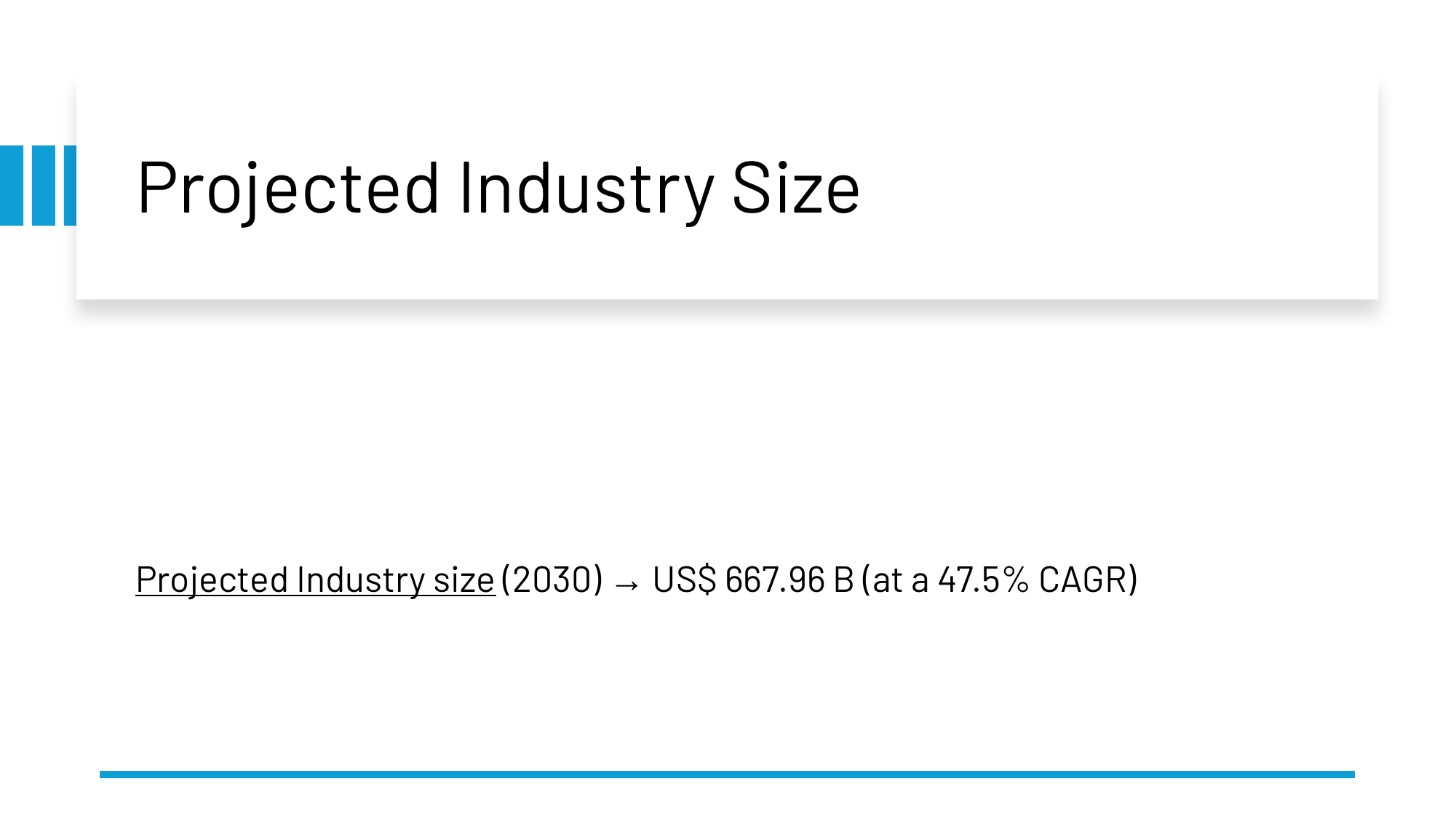

# Projected Industry Size

Projected Industry size (2030) → US$ 667.96 B (at a 47.5% CAGR)